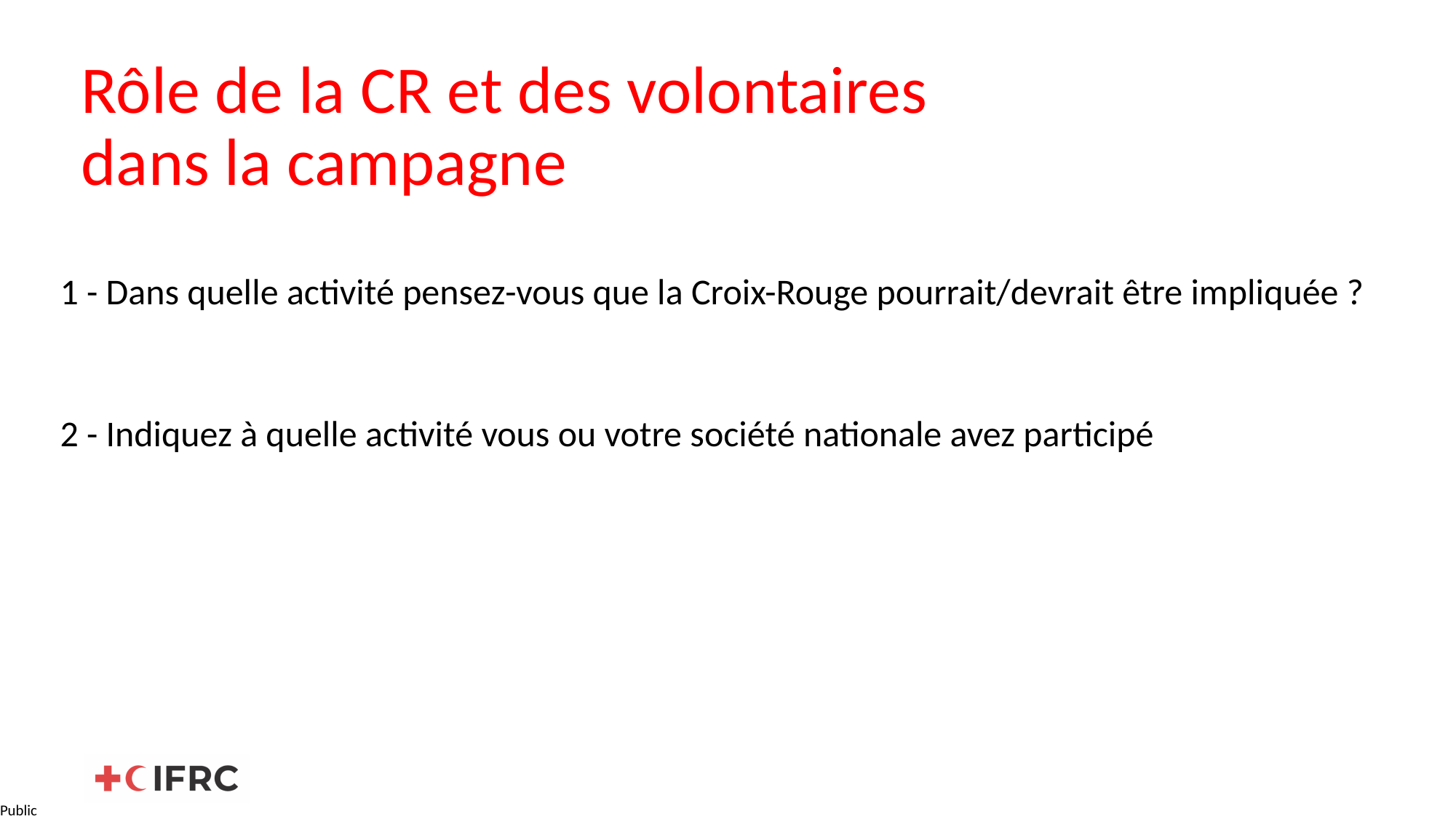

# Rôle de la CR et des volontaires dans la campagne
1 - Dans quelle activité pensez-vous que la Croix-Rouge pourrait/devrait être impliquée ?

2 - Indiquez à quelle activité vous ou votre société nationale avez participé